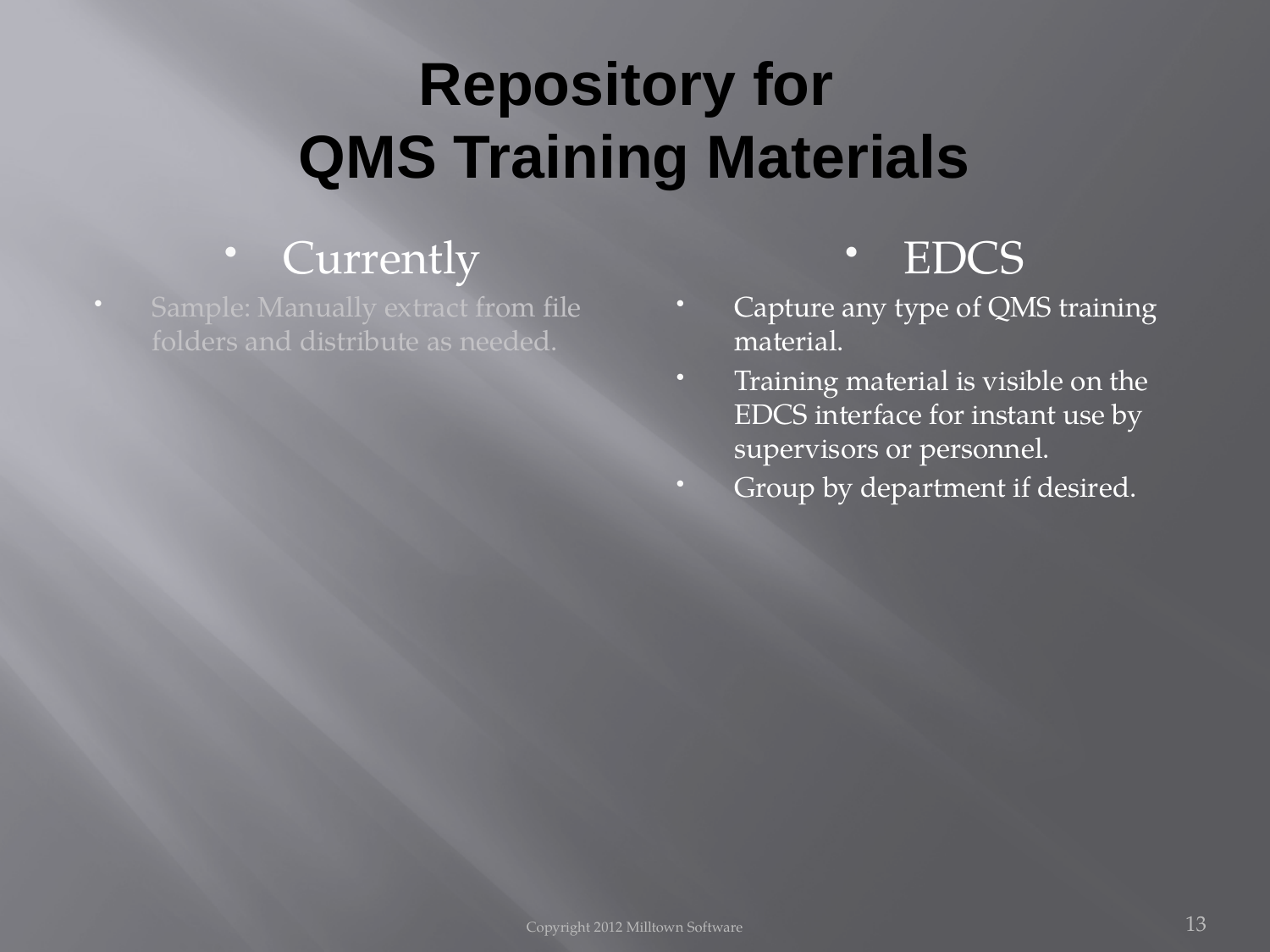

# Repository for QMS Training Materials
Currently
Sample: Manually extract from file folders and distribute as needed.
EDCS
Capture any type of QMS training material.
Training material is visible on the EDCS interface for instant use by supervisors or personnel.
Group by department if desired.
Copyright 2012 Milltown Software
13